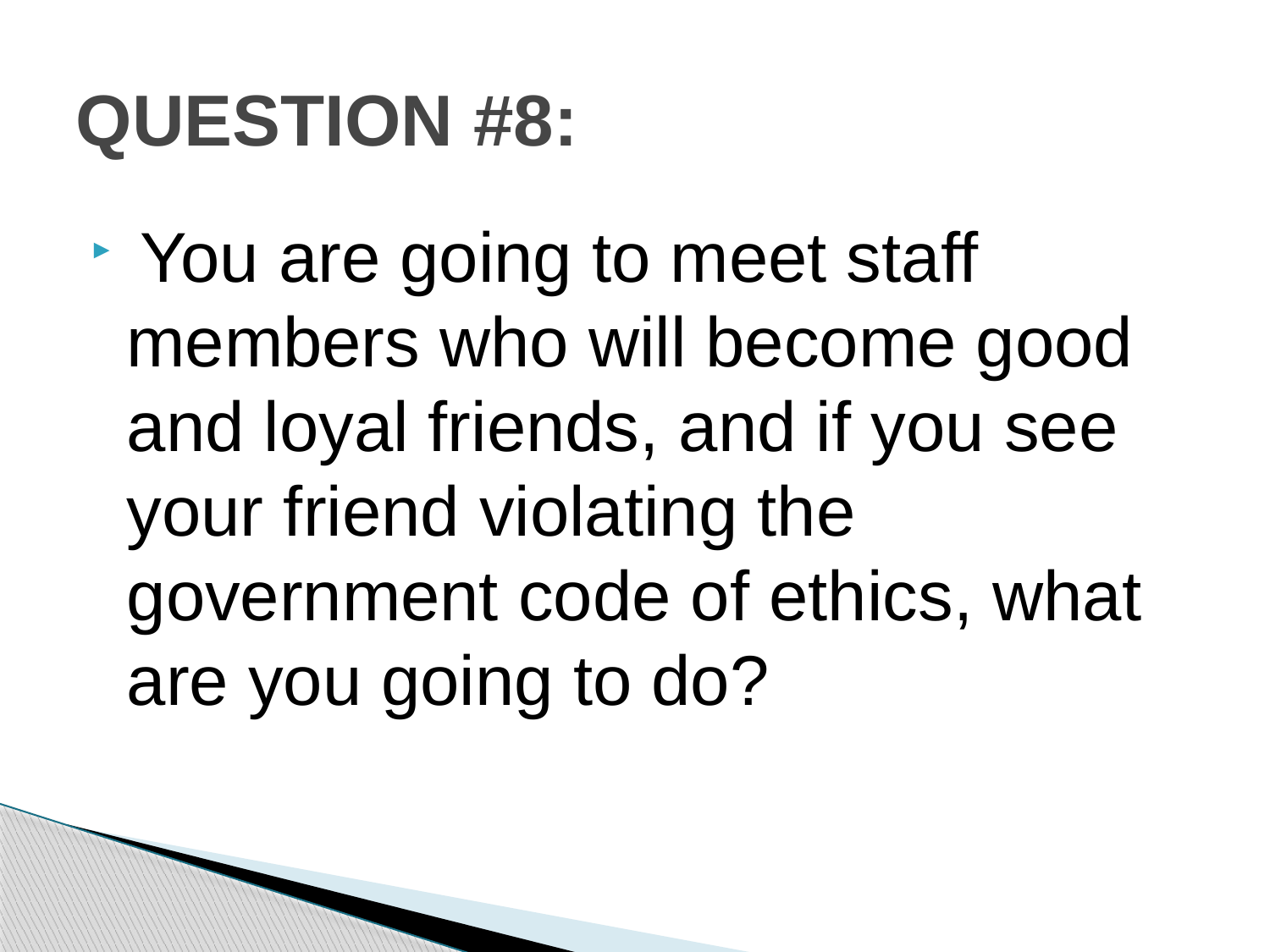

# QUESTION #8:
 You are going to meet staff members who will become good and loyal friends, and if you see your friend violating the government code of ethics, what are you going to do?